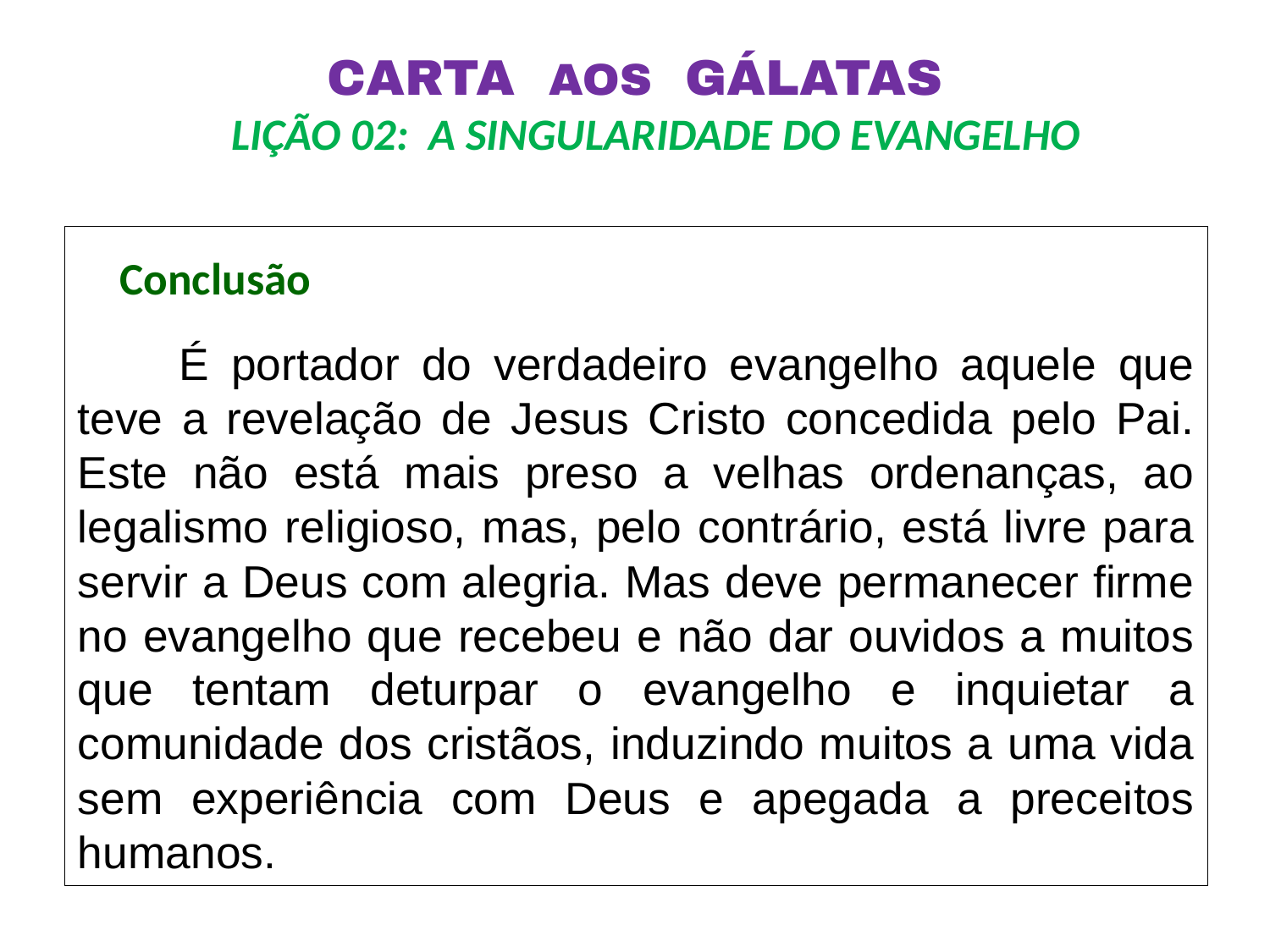

# CARTA  AOS  GÁLATAS LIÇÃO 02:  A SINGULARIDADE DO EVANGELHO
   Conclusão

	É portador do verdadeiro evangelho aquele que teve a revelação de Jesus Cristo concedida pelo Pai. Este não está mais preso a velhas ordenanças, ao legalismo religioso, mas, pelo contrário, está livre para servir a Deus com alegria. Mas deve permanecer firme no evangelho que recebeu e não dar ouvidos a muitos que tentam deturpar o evangelho e inquietar a comunidade dos cristãos, induzindo muitos a uma vida sem experiência com Deus e apegada a preceitos humanos.